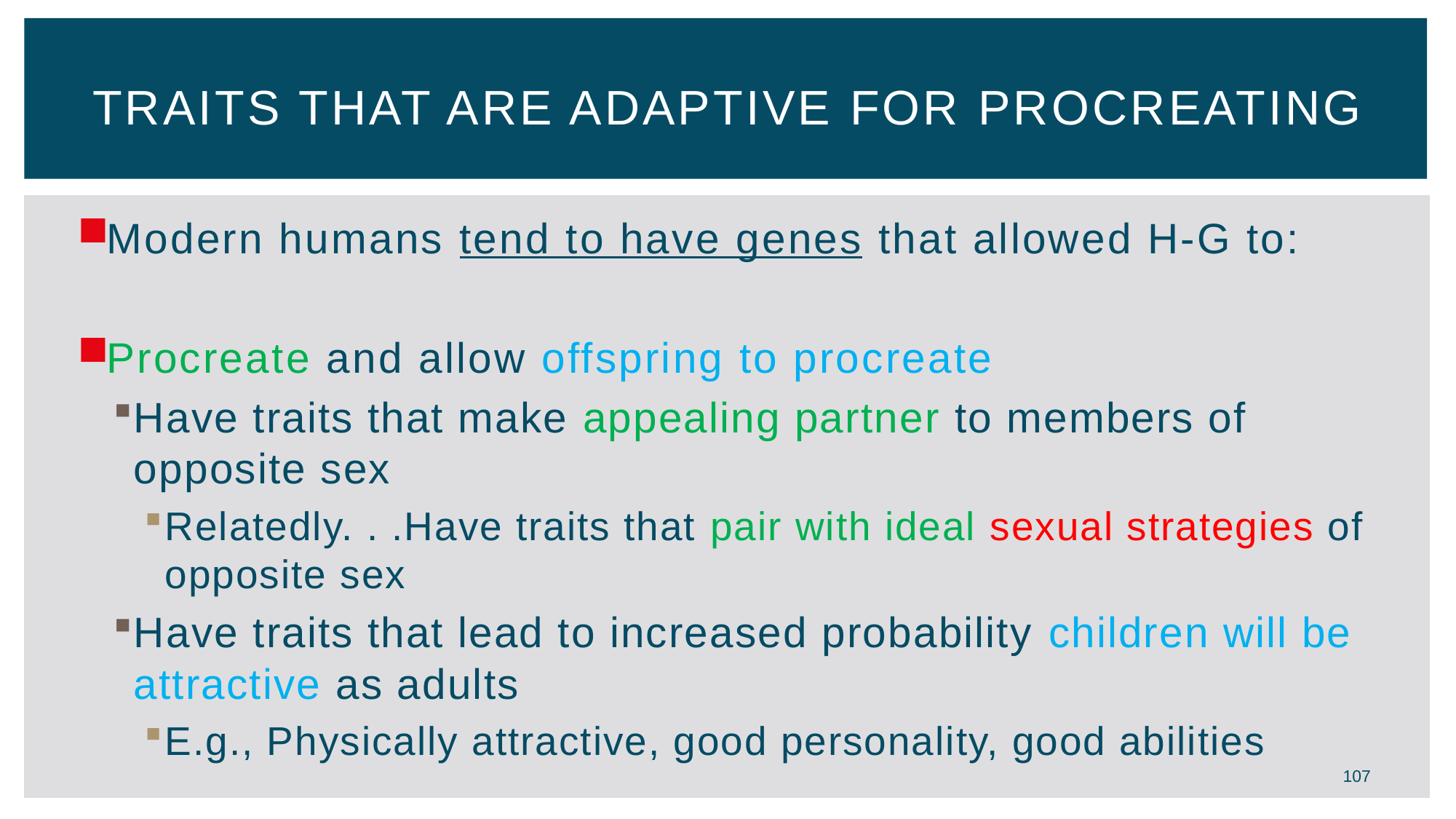

# Traits that are adaptive for procreating
Modern humans tend to have genes that allowed H-G to:

Procreate and allow offspring to procreate
Have traits that make appealing partner to members of opposite sex
Relatedly. . .Have traits that pair with ideal sexual strategies of opposite sex
Have traits that lead to increased probability children will be attractive as adults
E.g., Physically attractive, good personality, good abilities

107